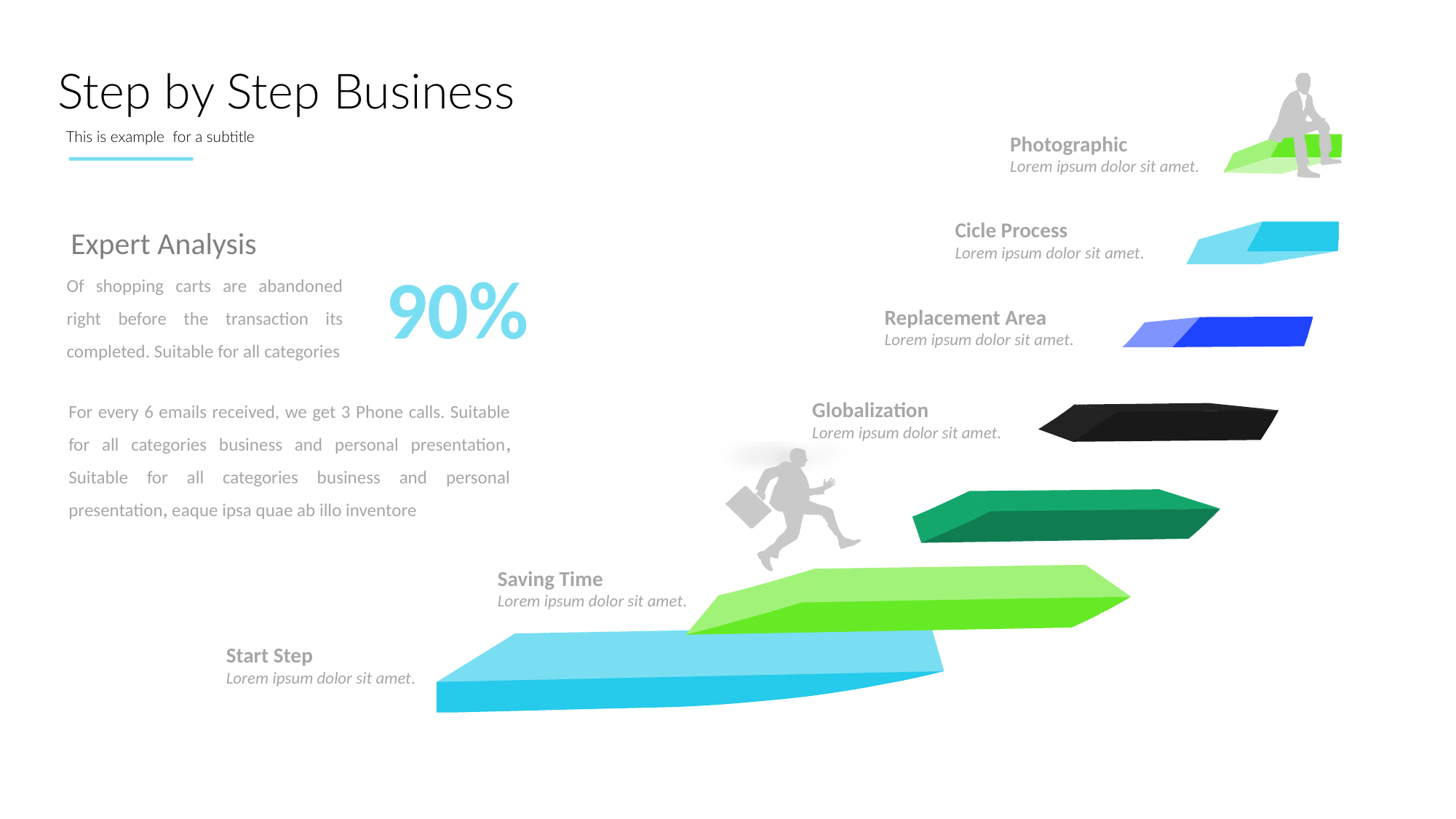

Step by Step Business
This is example  for a subtitle

Photographic
Lorem ipsum dolor sit amet.

Cicle Process
Lorem ipsum dolor sit amet.
Replacement Area
Lorem ipsum dolor sit amet.
Globalization
Lorem ipsum dolor sit amet.
Saving Time
Lorem ipsum dolor sit amet.
Start Step
Lorem ipsum dolor sit amet.

Expert Analysis
90%
Of shopping carts are abandoned right before the transaction its completed. Suitable for all categories
For every 6 emails received, we get 3 Phone calls. Suitable for all categories business and personal presentation, Suitable for all categories business and personal presentation, eaque ipsa quae ab illo inventore